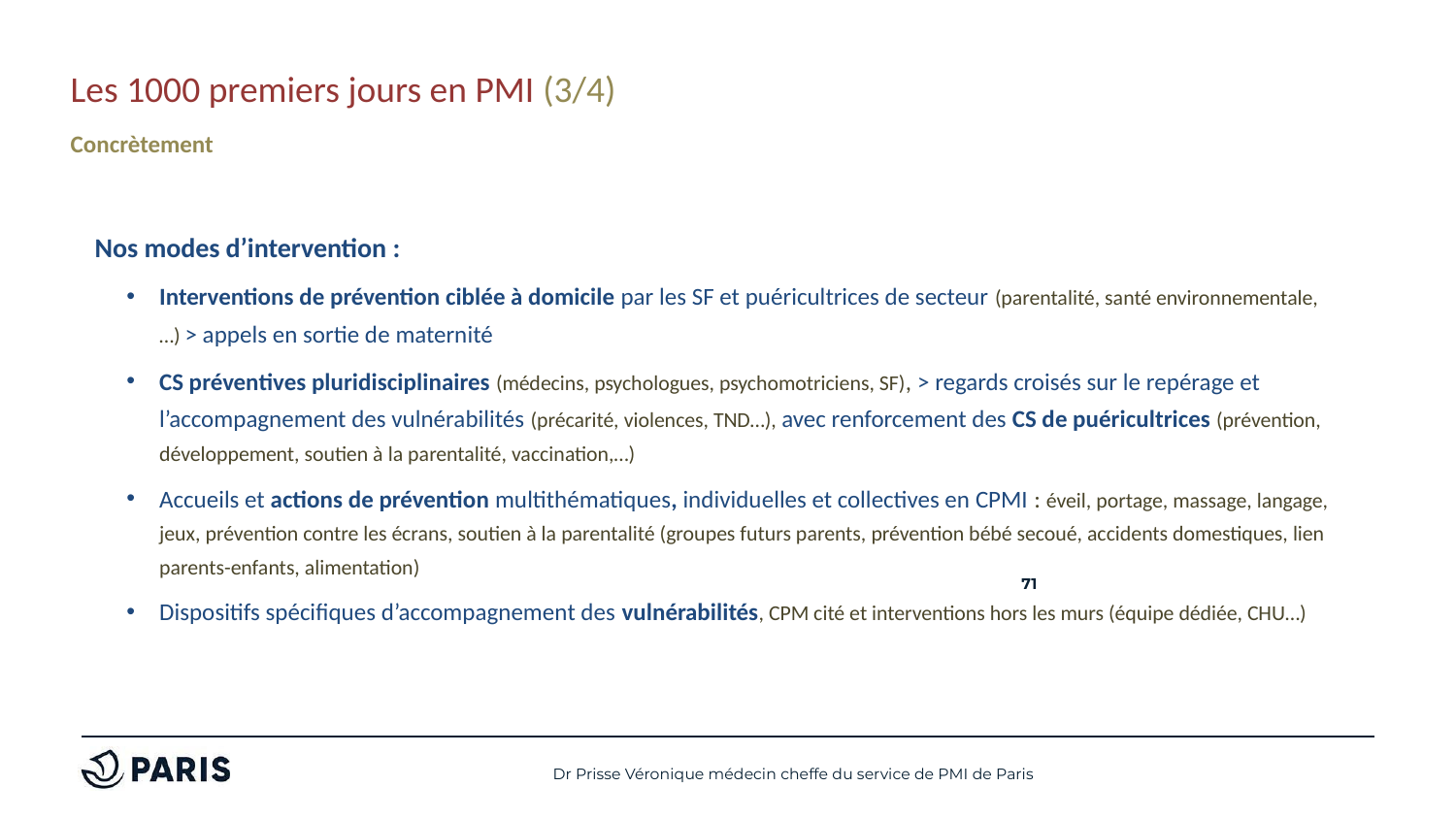

# Les 1000 premiers jours en PMI (3/4)
Concrètement
Nos modes d’intervention :
Interventions de prévention ciblée à domicile par les SF et puéricultrices de secteur (parentalité, santé environnementale,…) > appels en sortie de maternité
CS préventives pluridisciplinaires (médecins, psychologues, psychomotriciens, SF), > regards croisés sur le repérage et l’accompagnement des vulnérabilités (précarité, violences, TND…), avec renforcement des CS de puéricultrices (prévention, développement, soutien à la parentalité, vaccination,…)
Accueils et actions de prévention multithématiques, individuelles et collectives en CPMI : éveil, portage, massage, langage, jeux, prévention contre les écrans, soutien à la parentalité (groupes futurs parents, prévention bébé secoué, accidents domestiques, lien parents-enfants, alimentation)
Dispositifs spécifiques d’accompagnement des vulnérabilités, CPM cité et interventions hors les murs (équipe dédiée, CHU…)

71
Dr Prisse Véronique médecin cheffe du service de PMI de Paris